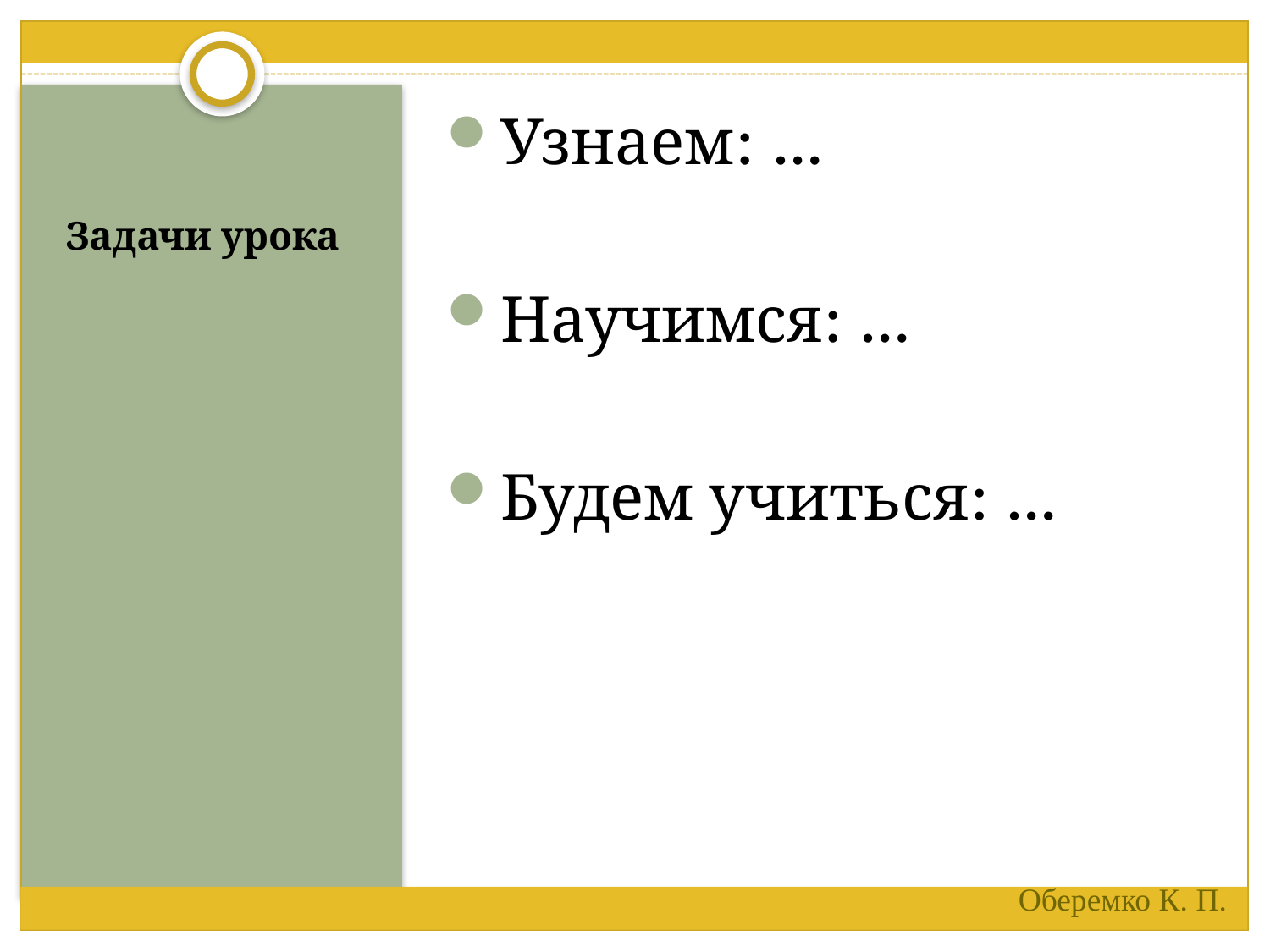

Узнаем: …

Научимся: …

Будем учиться: …

# Задачи урока

Оберемко К. П.